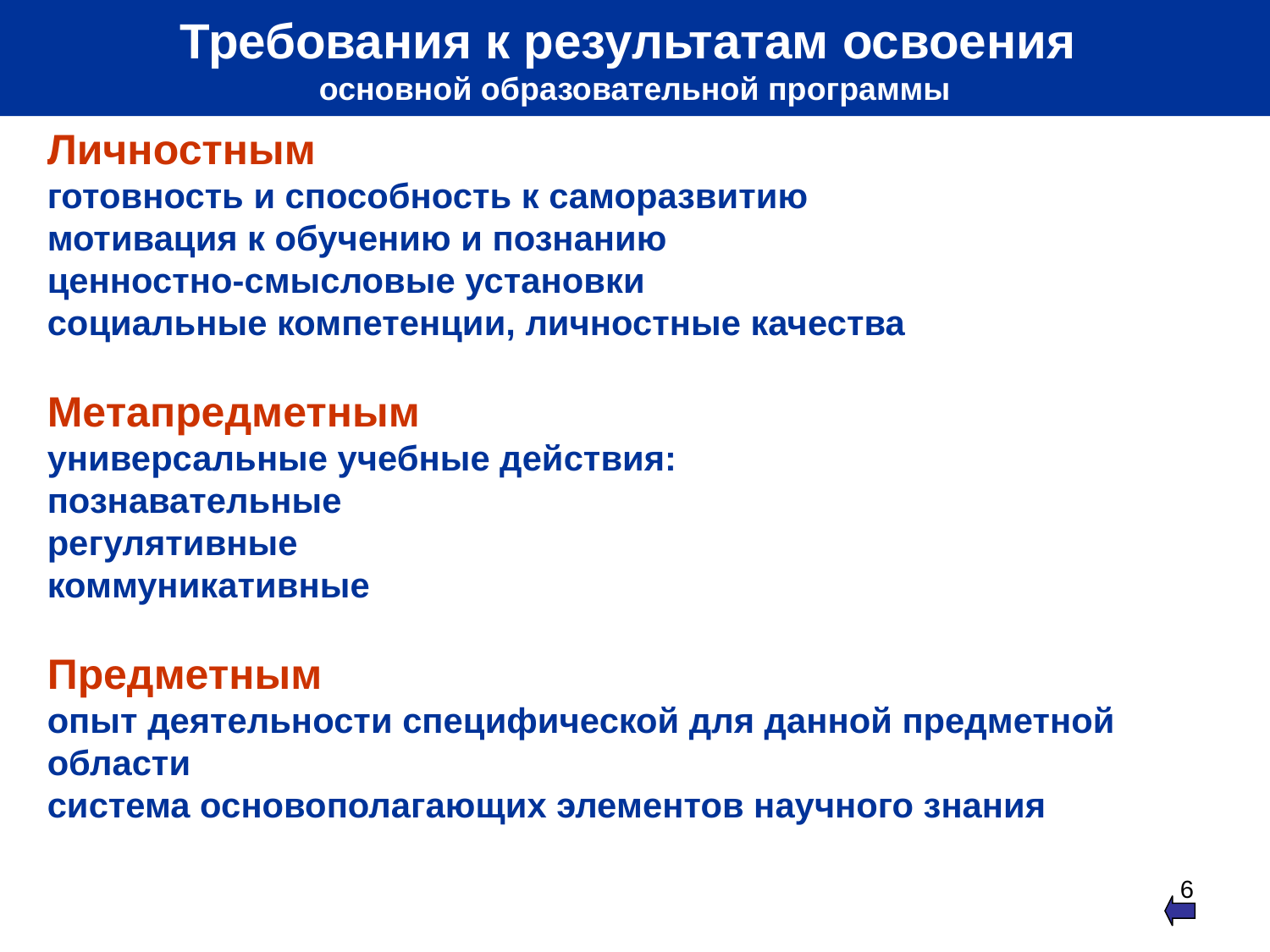

Требования к результатам освоения
основной образовательной программы
Личностным
готовность и способность к саморазвитию
мотивация к обучению и познанию
ценностно-смысловые установки
социальные компетенции, личностные качества

Метапредметным
универсальные учебные действия:
познавательные
регулятивные
коммуникативные

Предметным
опыт деятельности специфической для данной предметной области
система основополагающих элементов научного знания
6